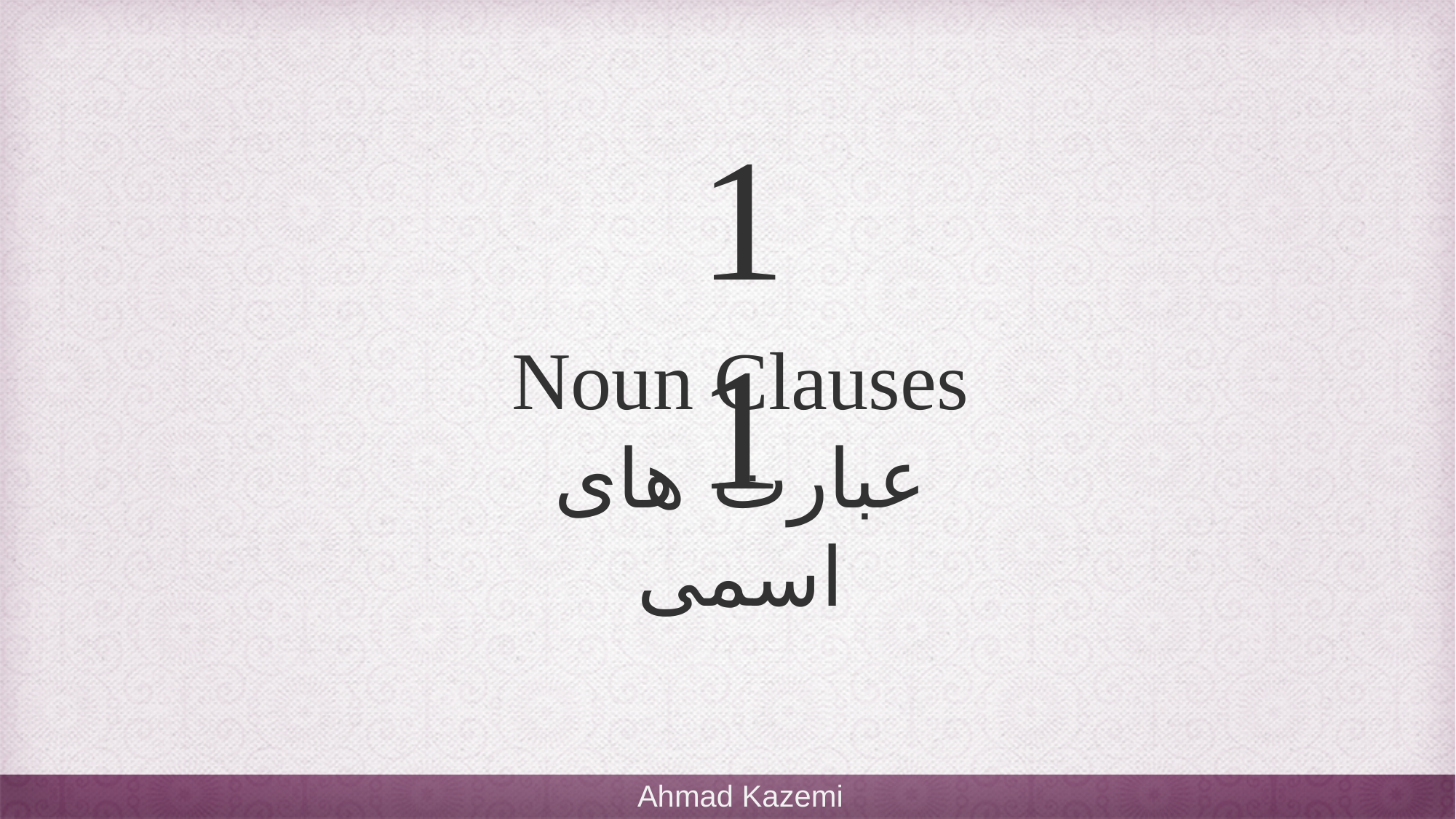

11
Noun Clauses
عبارت های اسمی
Ahmad Kazemi